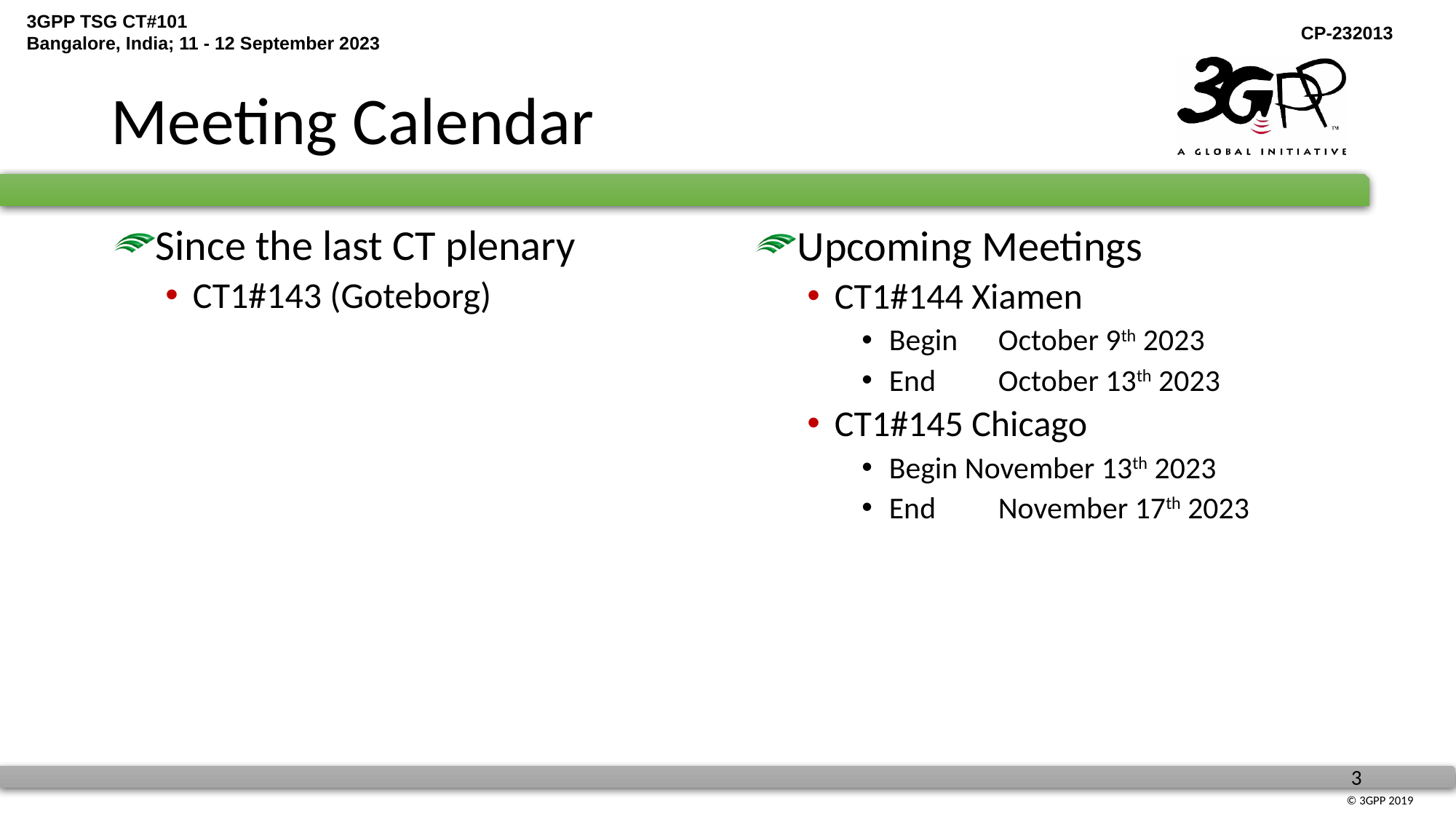

# Meeting Calendar
Since the last CT plenary
CT1#143 (Goteborg)

Upcoming Meetings
CT1#144 Xiamen
Begin	October 9th 2023
End	October 13th 2023
CT1#145 Chicago
Begin November 13th 2023
End	November 17th 2023